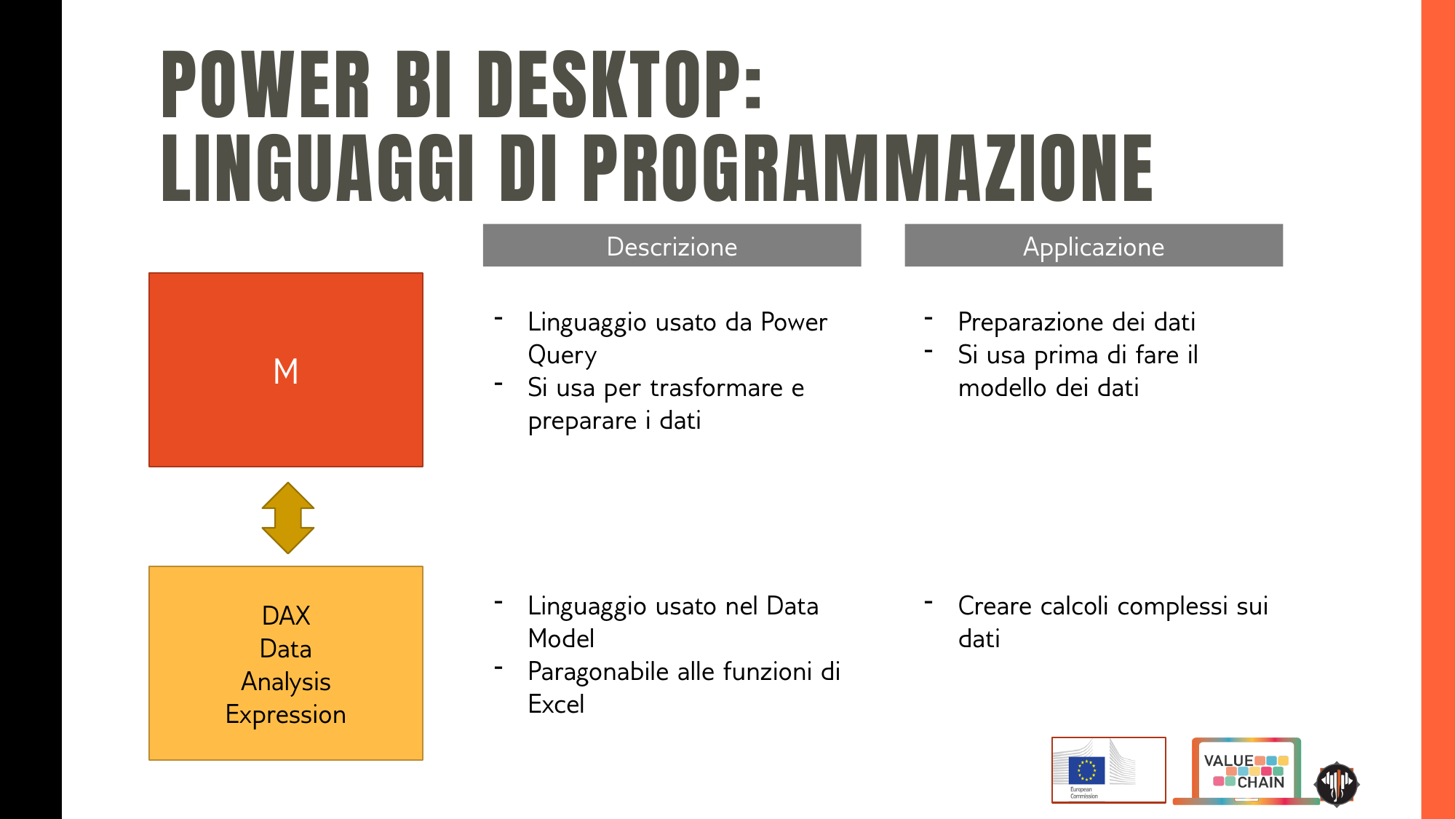

# POWER BI DESKTOP: LINGUAGGI DI PROGRAMMAZIONE
Descrizione
Applicazione
M
Linguaggio usato da Power Query
Si usa per trasformare e preparare i dati
Preparazione dei dati
Si usa prima di fare il modello dei dati

DAX
Data
Analysis
Expression
Creare calcoli complessi sui dati
Linguaggio usato nel Data Model
Paragonabile alle funzioni di Excel